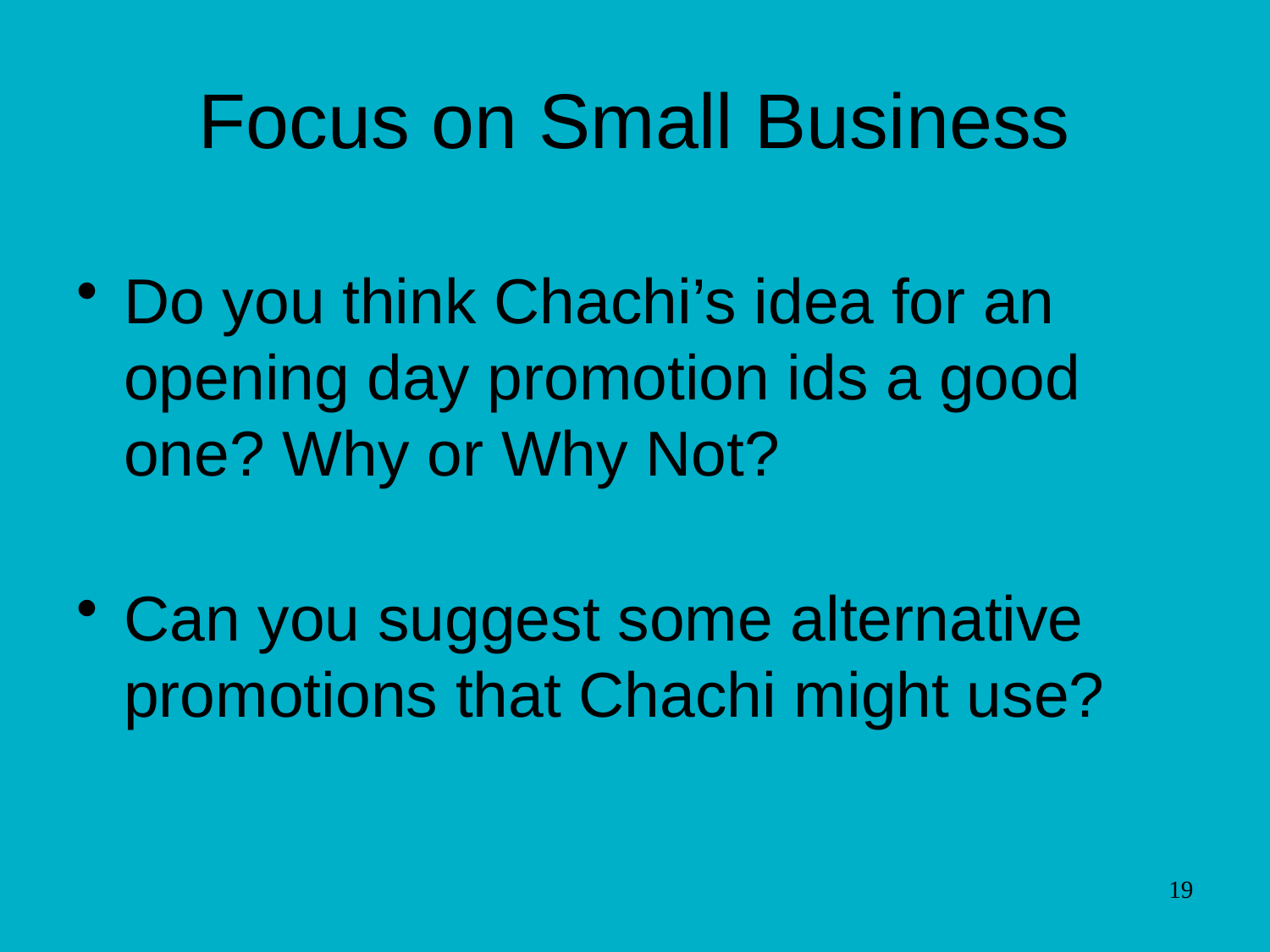

# Focus on Small Business
Do you think Chachi’s idea for an opening day promotion ids a good one? Why or Why Not?
Can you suggest some alternative promotions that Chachi might use?
19